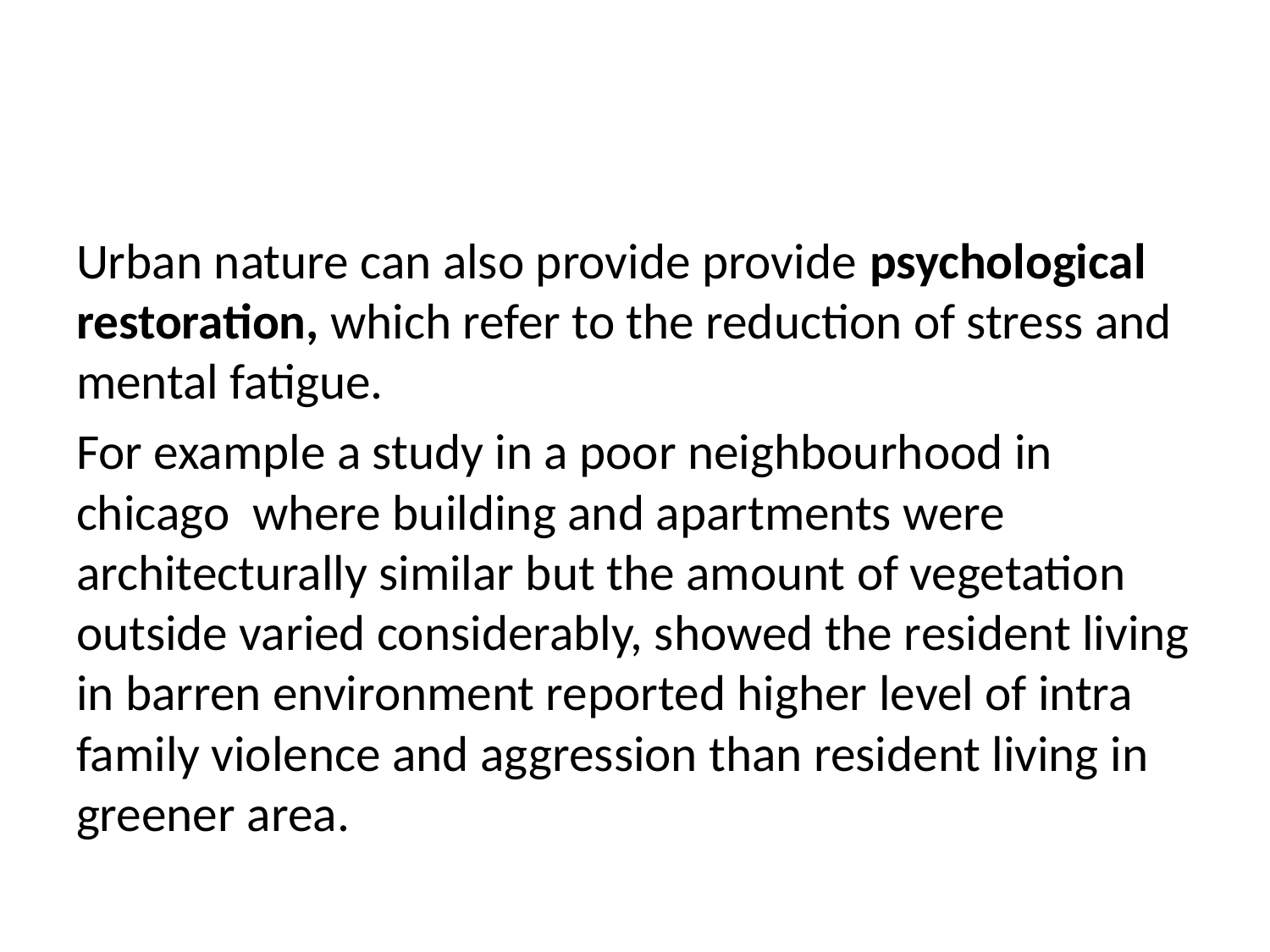

#
Urban nature can also provide provide psychological restoration, which refer to the reduction of stress and mental fatigue.
For example a study in a poor neighbourhood in chicago  where building and apartments were architecturally similar but the amount of vegetation outside varied considerably, showed the resident living in barren environment reported higher level of intra family violence and aggression than resident living in greener area.